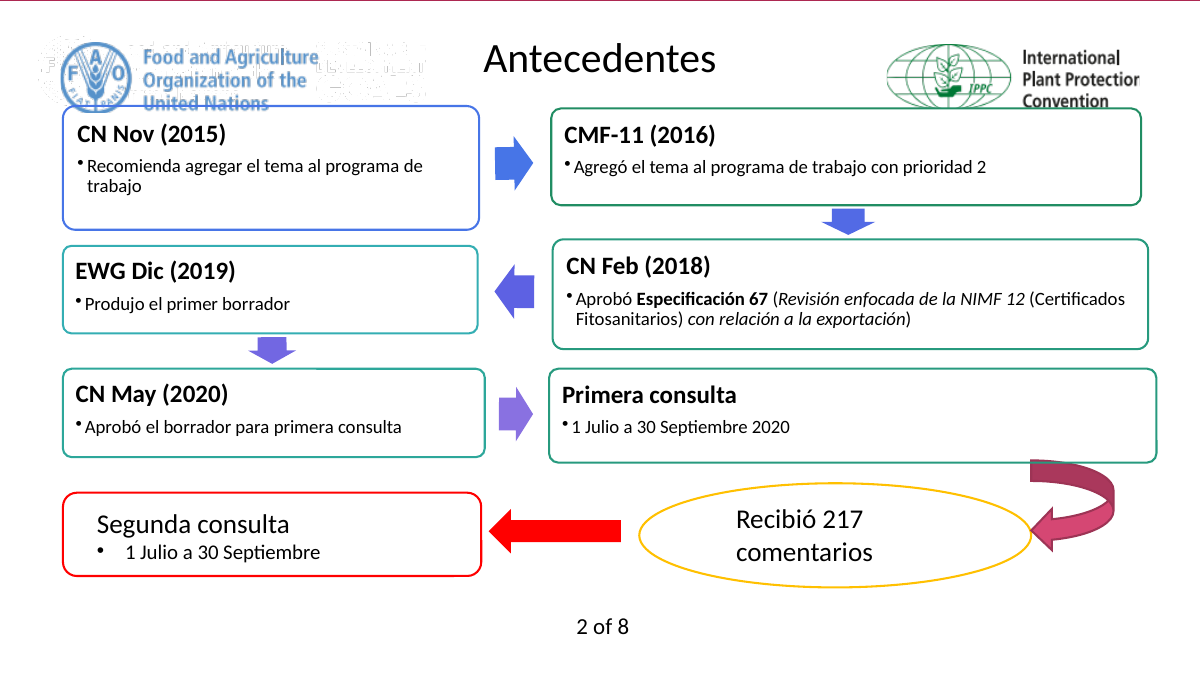

Antecedentes
CN Nov (2015)
Recomienda agregar el tema al programa de trabajo

CMF-11 (2016)
Agregó el tema al programa de trabajo con prioridad 2

CN Feb (2018)
Aprobó Especificación 67 (Revisión enfocada de la NIMF 12 (Certificados Fitosanitarios) con relación a la exportación)

EWG Dic (2019)
Produjo el primer borrador

CN May (2020)
Aprobó el borrador para primera consulta

Primera consulta
1 Julio a 30 Septiembre 2020

217 comments received
Second consultation
1 July to 30 September 2021
Recibió 217 comentarios
Segunda consulta
1 Julio a 30 Septiembre

2 of 8